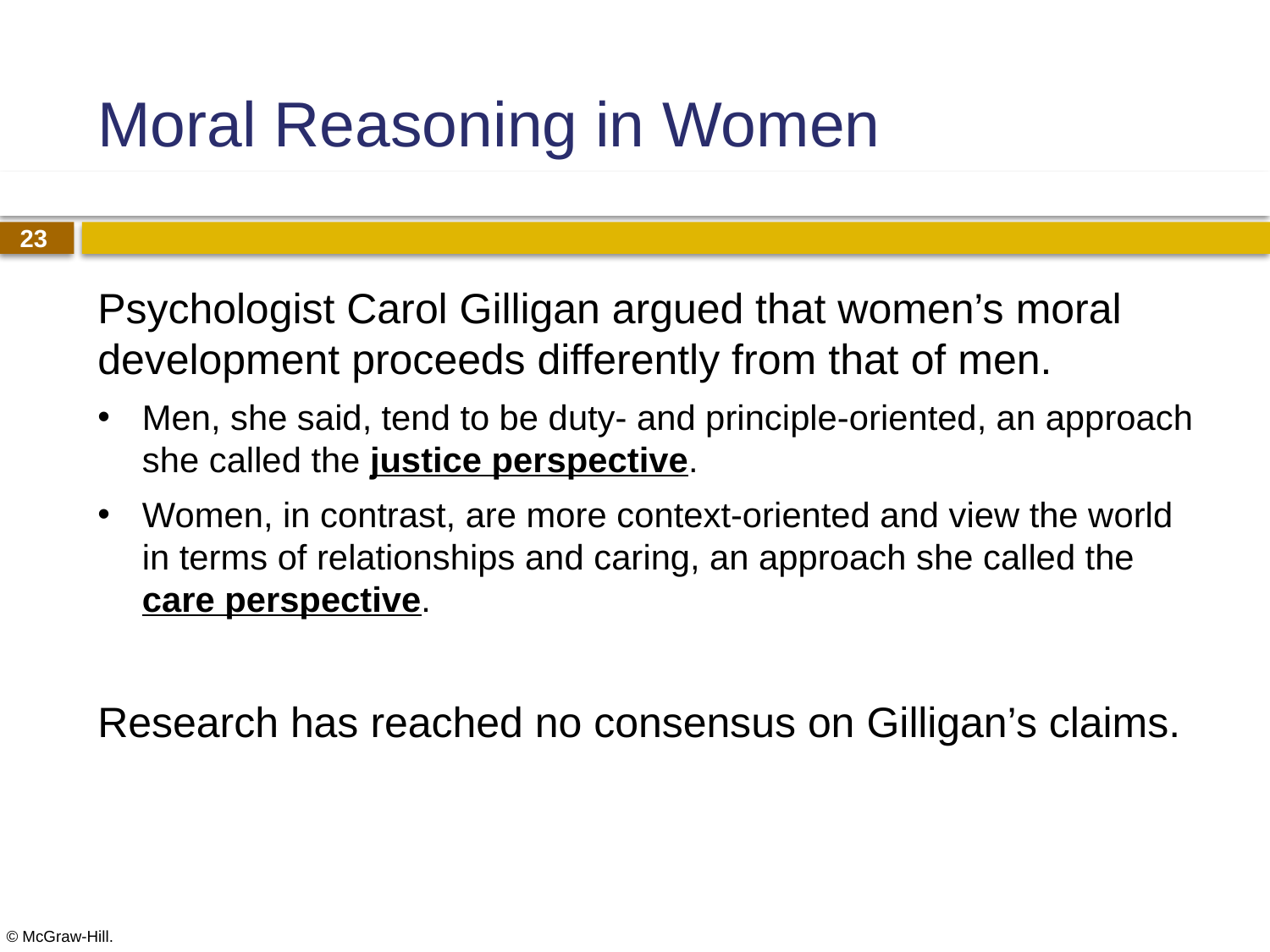

# Moral Reasoning in Women
Psychologist Carol Gilligan argued that women’s moral development proceeds differently from that of men.
Men, she said, tend to be duty- and principle-oriented, an approach she called the justice perspective.
Women, in contrast, are more context-oriented and view the world in terms of relationships and caring, an approach she called the care perspective.

Research has reached no consensus on Gilligan’s claims.